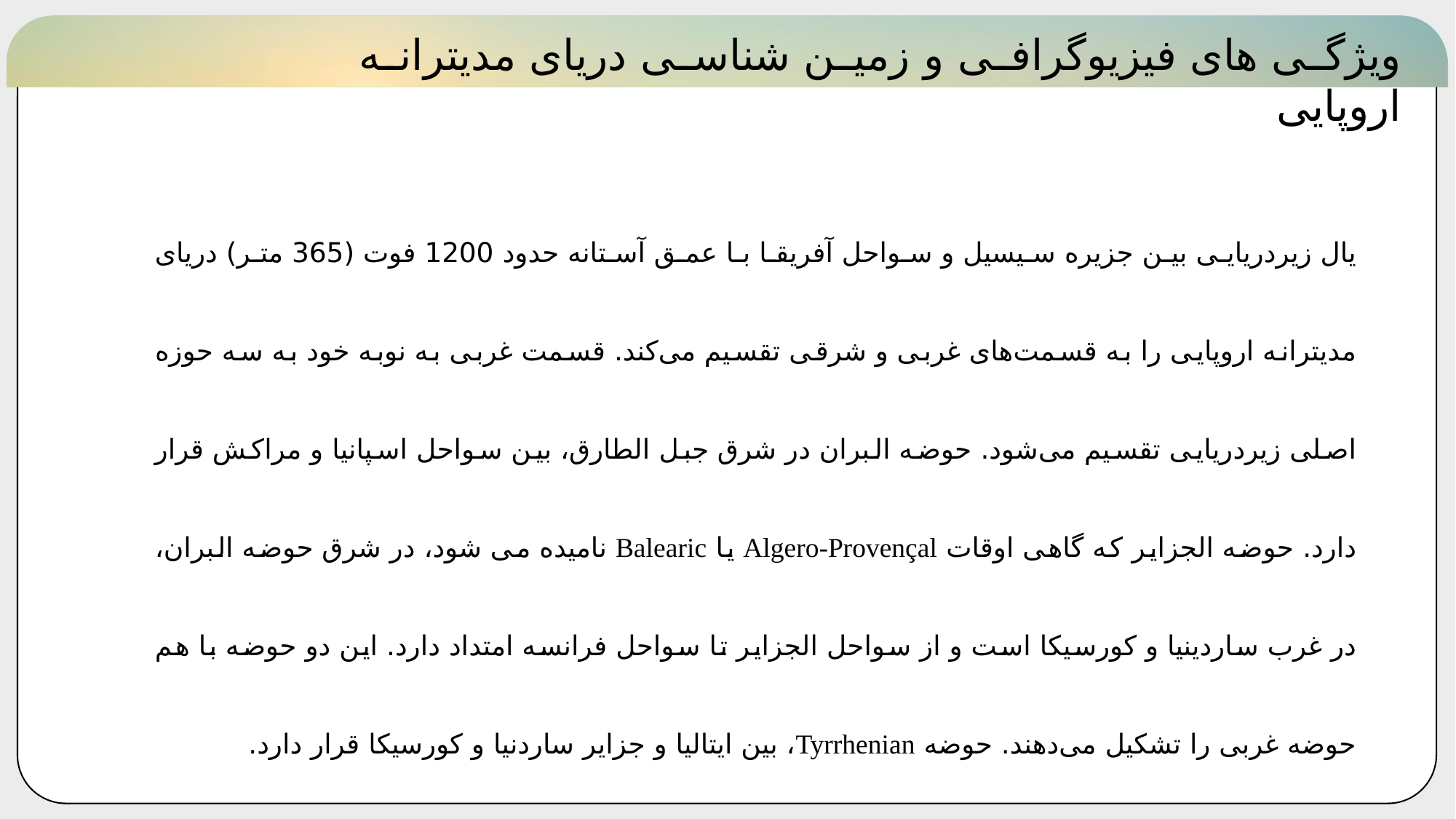

ویژگی های فیزیوگرافی و زمین شناسی دریای مدیترانه اروپایی
یال زیردریایی بین جزیره سیسیل و سواحل آفریقا با عمق آستانه حدود 1200 فوت (365 متر) دریای مدیترانه اروپایی را به قسمت‌های غربی و شرقی تقسیم می‌کند. قسمت غربی به نوبه خود به سه حوزه اصلی زیردریایی تقسیم می‌شود. حوضه البران در شرق جبل الطارق، بین سواحل اسپانیا و مراکش قرار دارد. حوضه الجزایر که گاهی اوقات Algero-Provençal یا Balearic نامیده می شود، در شرق حوضه البران، در غرب ساردینیا و کورسیکا است و از سواحل الجزایر تا سواحل فرانسه امتداد دارد. این دو حوضه با هم حوضه غربی را تشکیل می‌دهند. حوضه Tyrrhenian، بین ایتالیا و جزایر ساردنیا و کورسیکا قرار دارد.